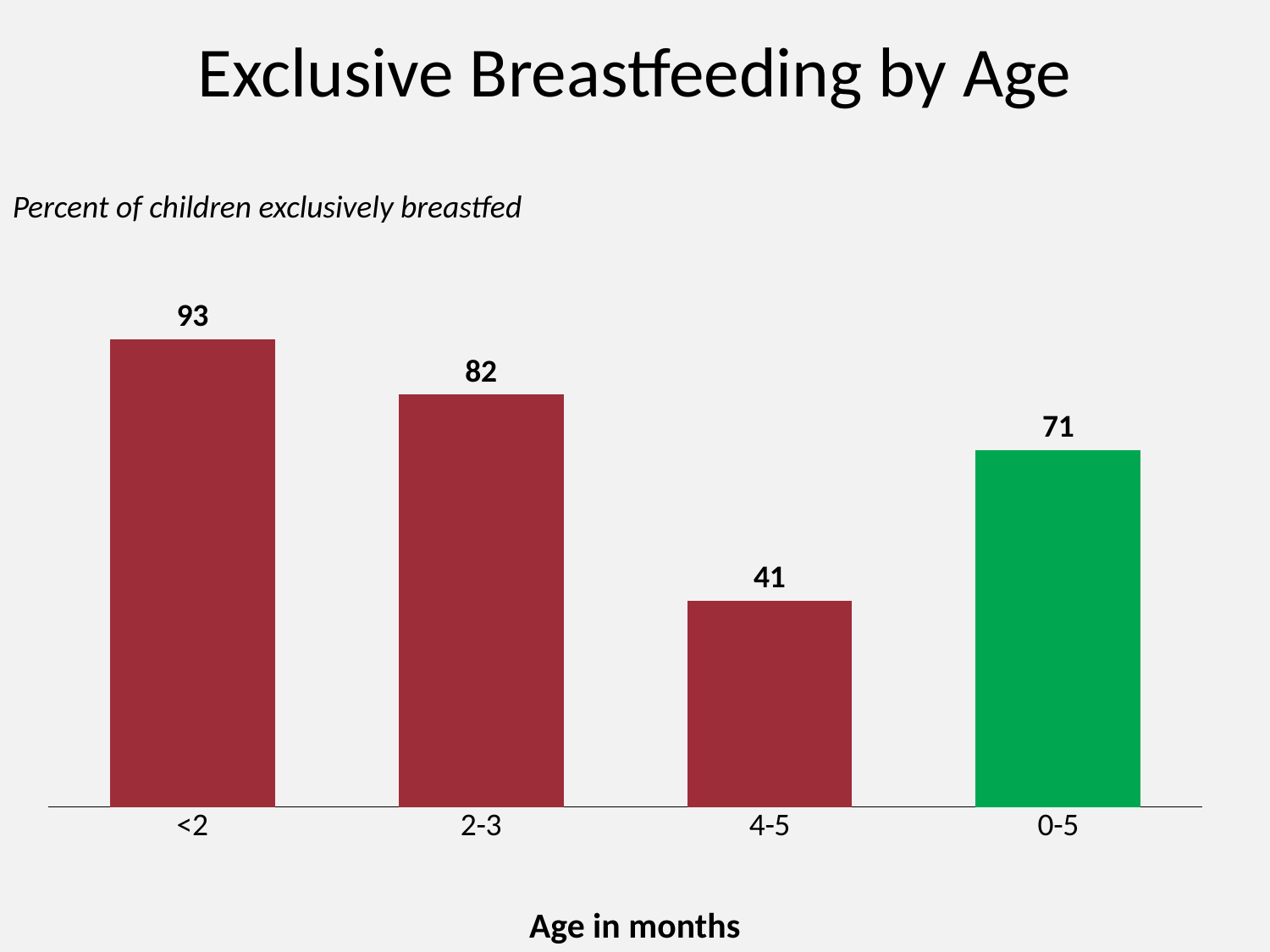

# Exclusive Breastfeeding by Age
Percent of children exclusively breastfed

### Chart

| Category | Series 1 |
|---|---|
| <2 | 93.0 |
| 2-3 | 82.0 |
| 4-5 | 41.0 |
| 0-5 | 71.0 |
Age in months